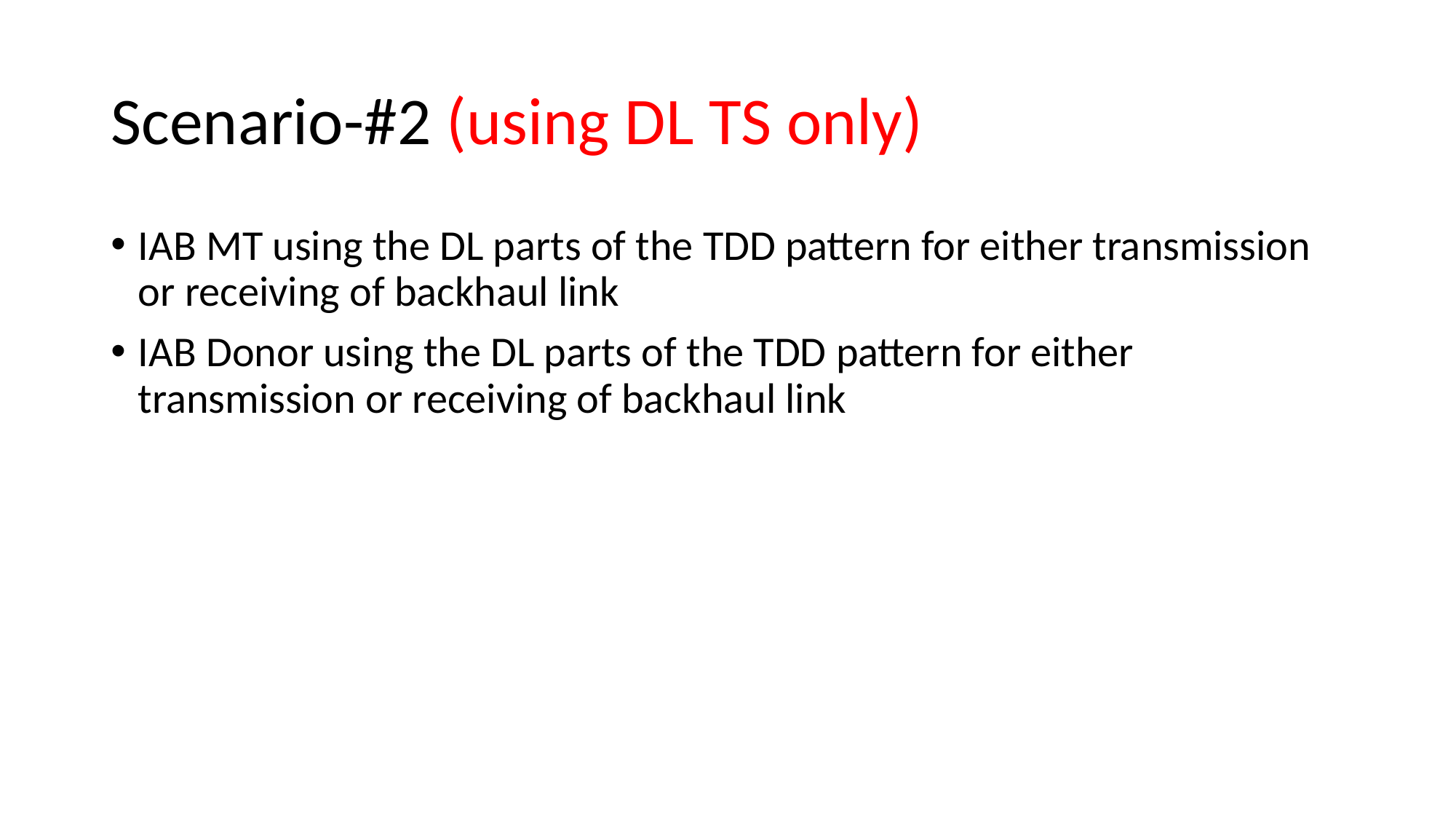

# Scenario-#2 (using DL TS only)
IAB MT using the DL parts of the TDD pattern for either transmission or receiving of backhaul link
IAB Donor using the DL parts of the TDD pattern for either transmission or receiving of backhaul link